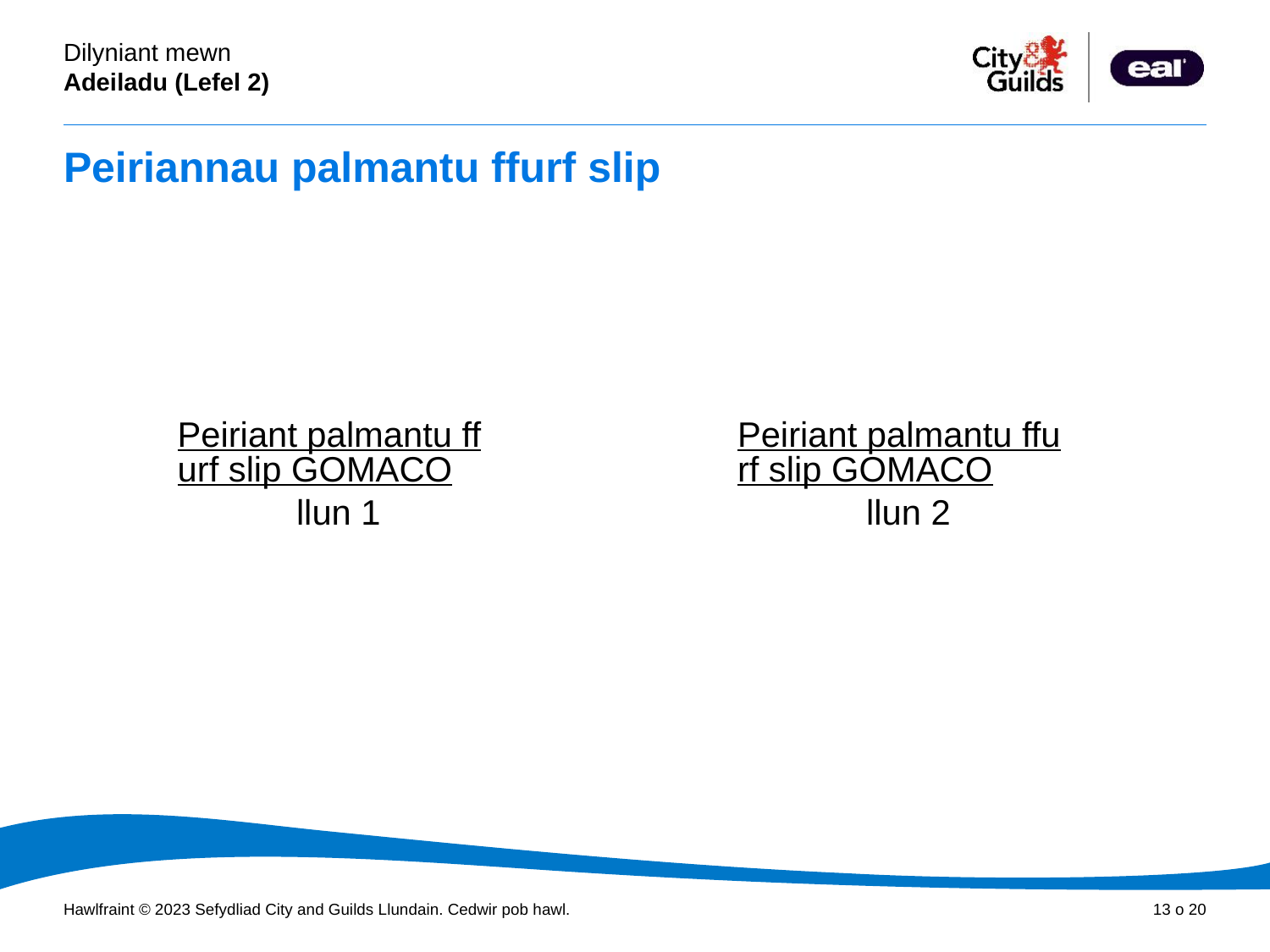

# Peiriannau palmantu ffurf slip
Peiriant palmantu ffurf slip GOMACO llun 1
Peiriant palmantu ffurf slip GOMACO llun 2